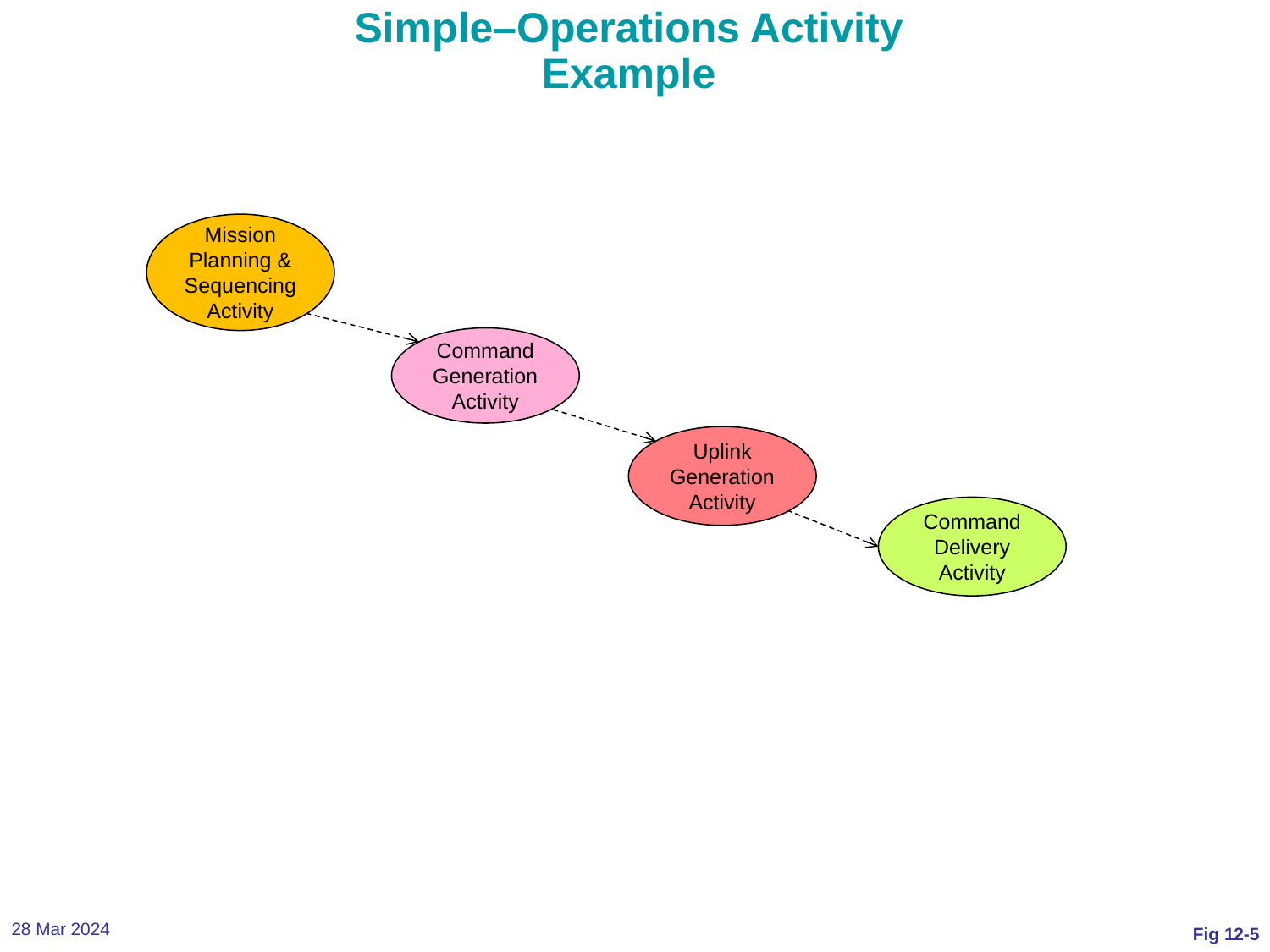

# Simple–Operations Activity Example
Command
Delivery
Activity
Uplink Generation
Activity
Command Generation
Activity
Mission Planning & Sequencing
Activity
28 Mar 2024
Fig 12-5